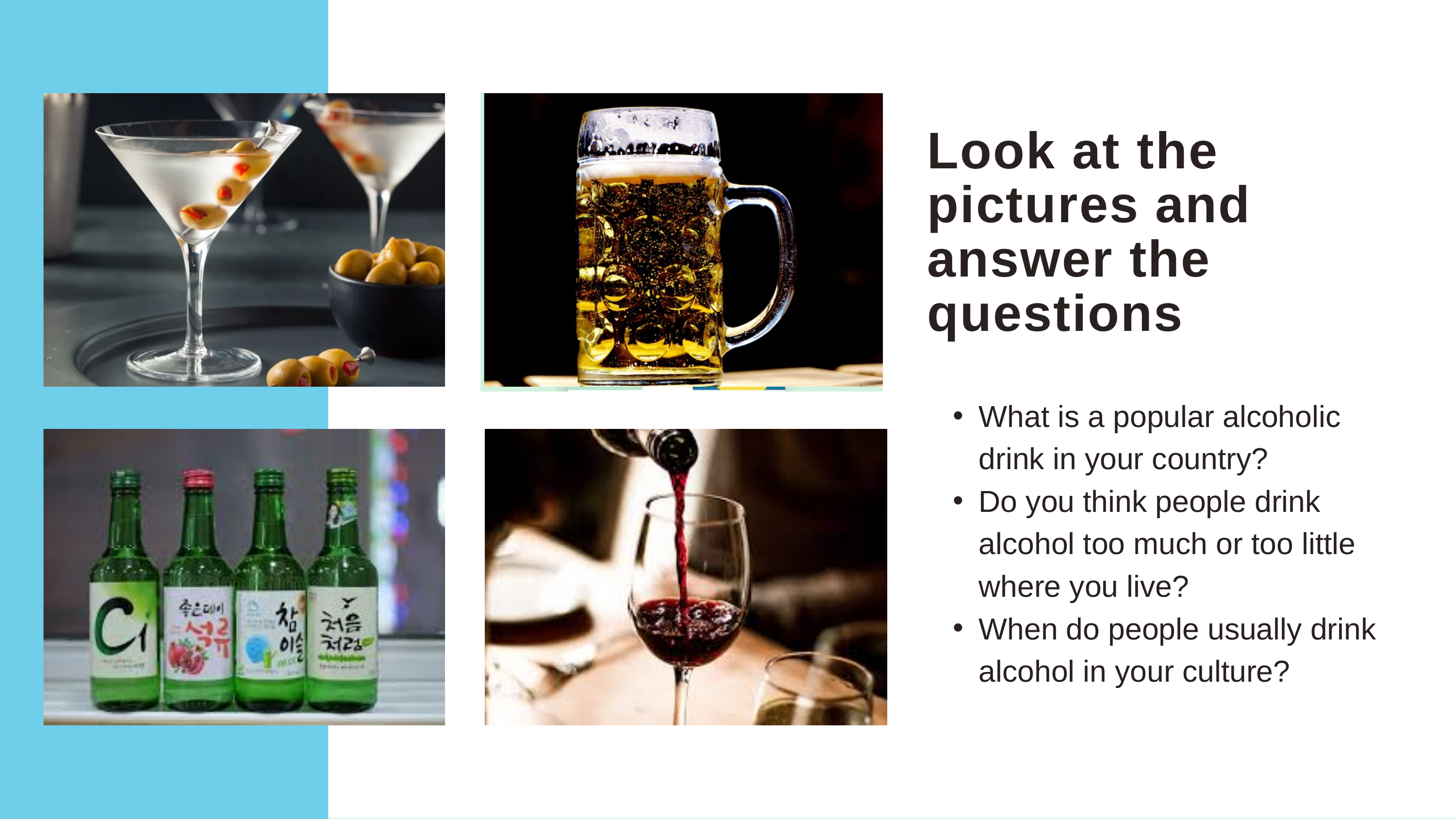

Look at the pictures and answer the questions
What is a popular alcoholic drink in your country?
Do you think people drink alcohol too much or too little where you live?
When do people usually drink alcohol in your culture?